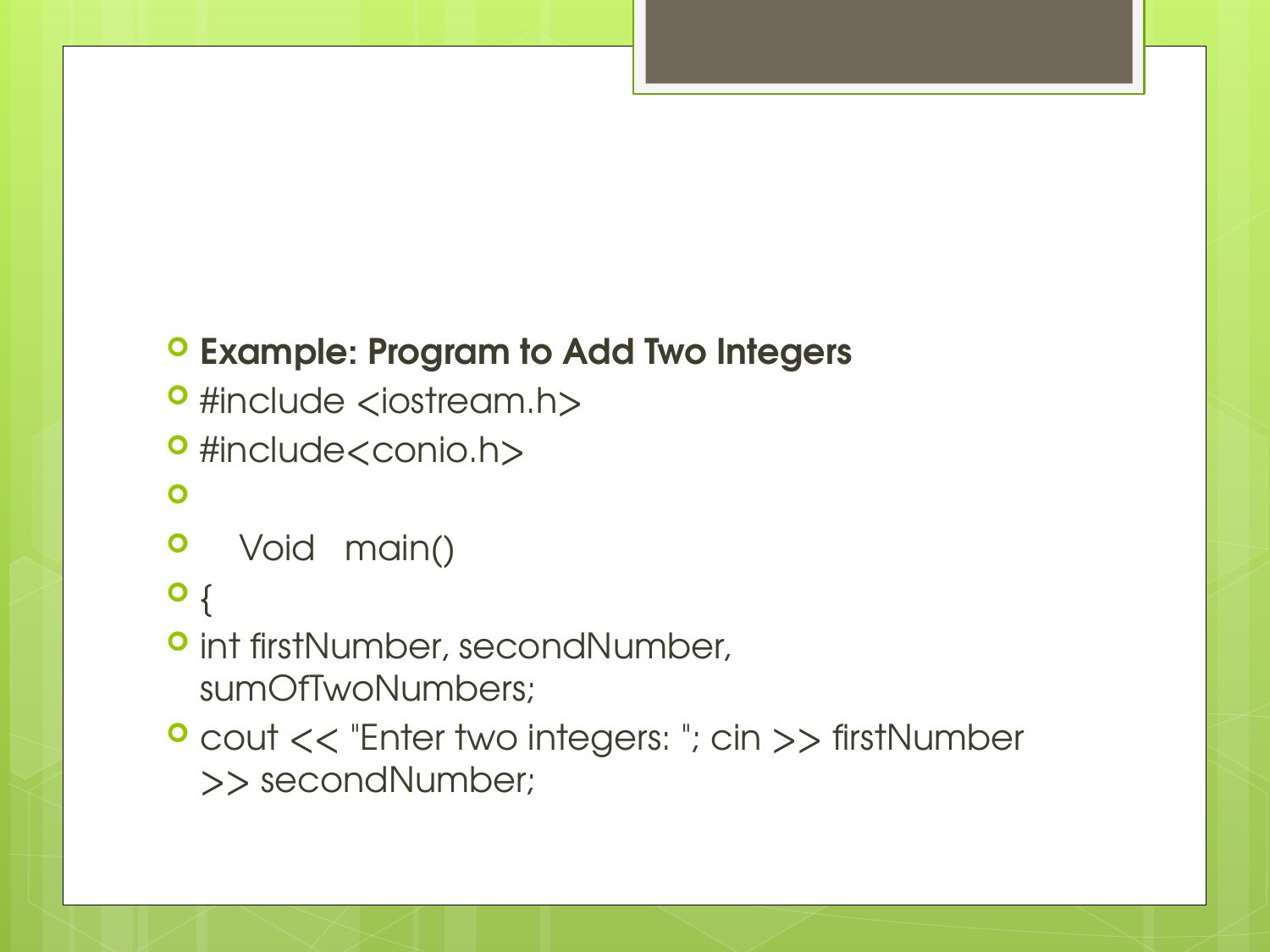

#
Example: Program to Add Two Integers
#include <iostream.h>
#include<conio.h>

    Void   main()
{
int firstNumber, secondNumber, sumOfTwoNumbers;
cout << "Enter two integers: "; cin >> firstNumber >> secondNumber;